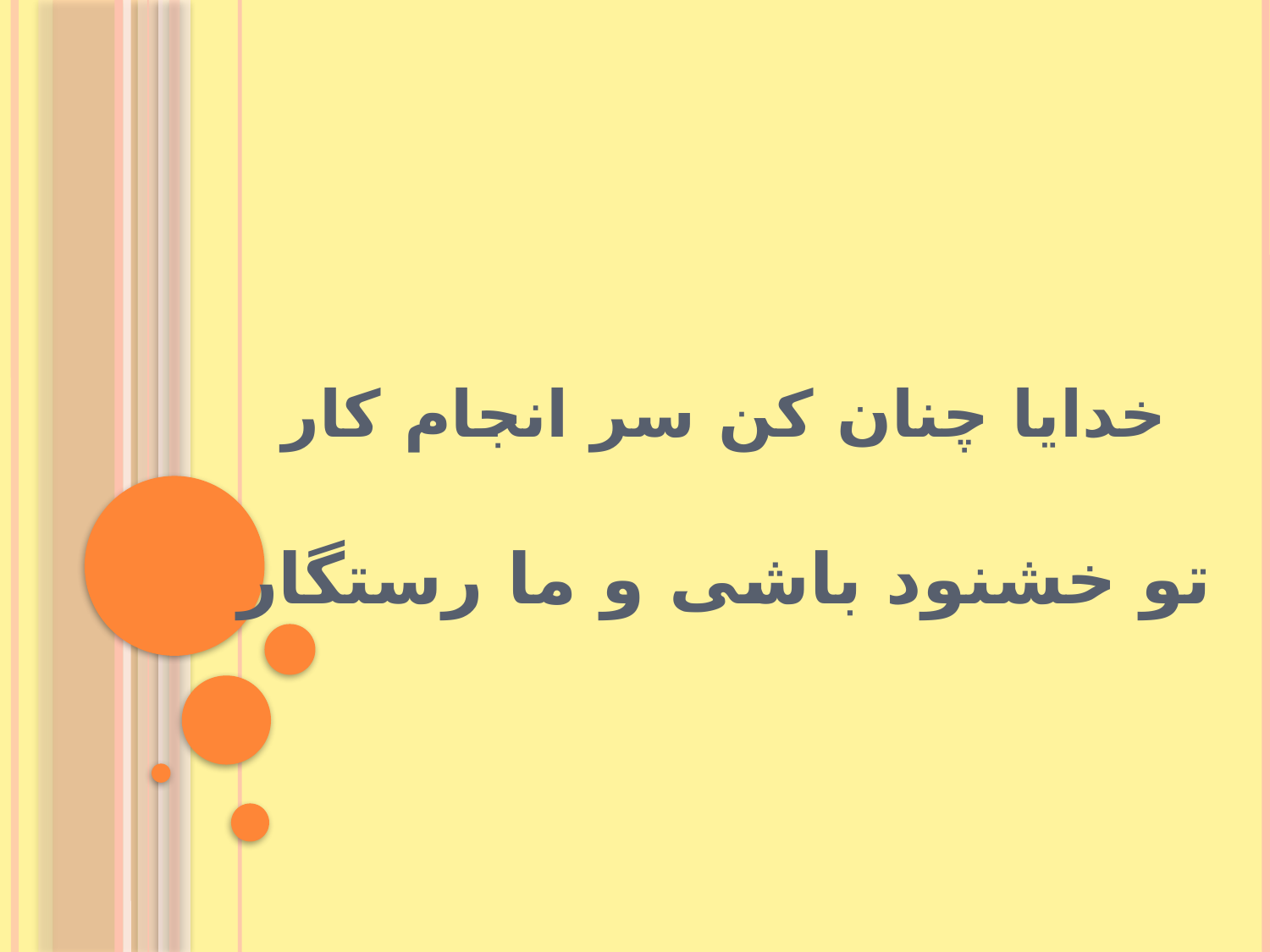

# خدایا چنان کن سر انجام کار تو خشنود باشی و ما رستگار